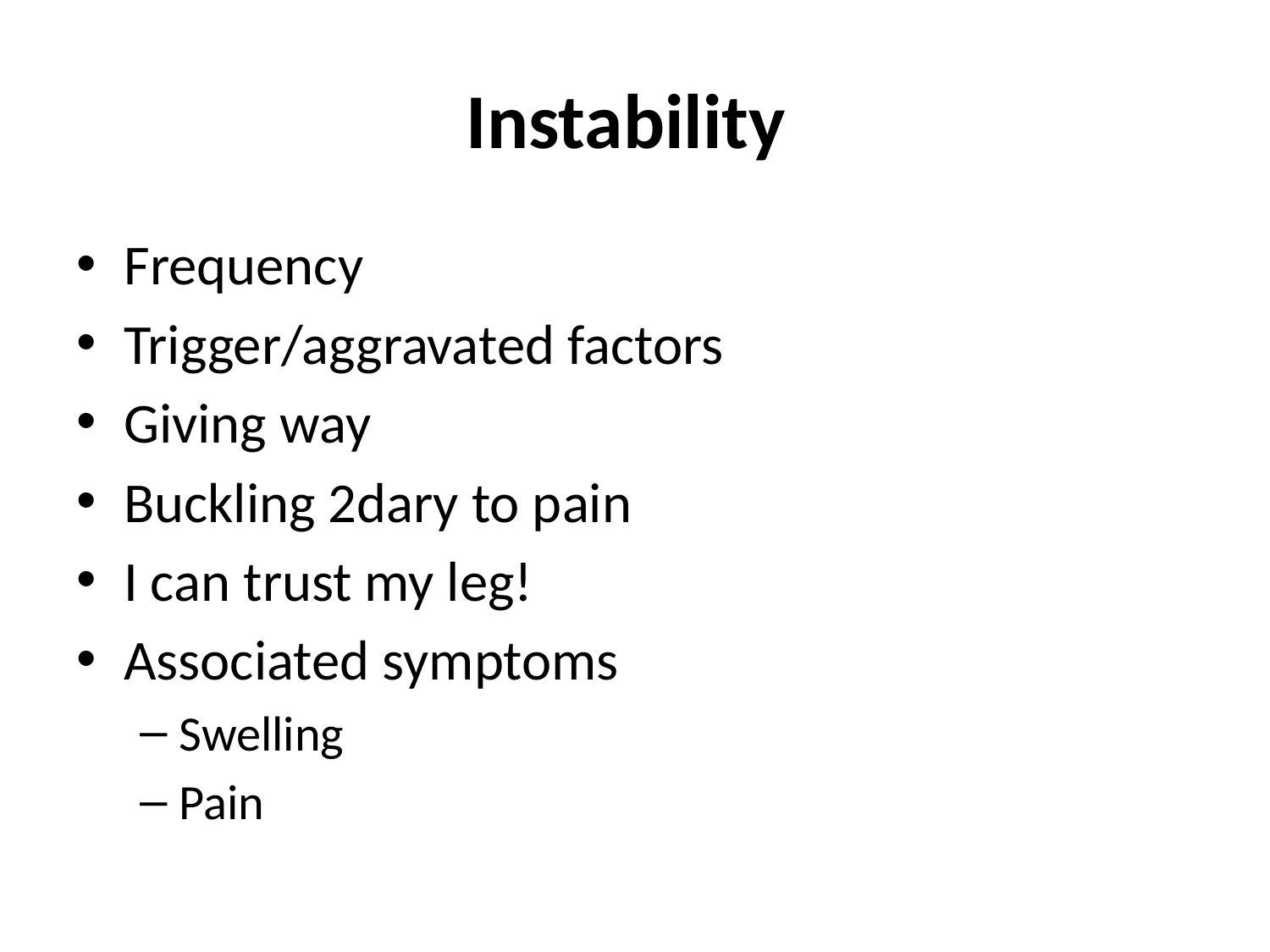

# Instability
Frequency
Trigger/aggravated factors
Giving way
Buckling 2dary to pain
I can trust my leg!
Associated symptoms
Swelling
Pain